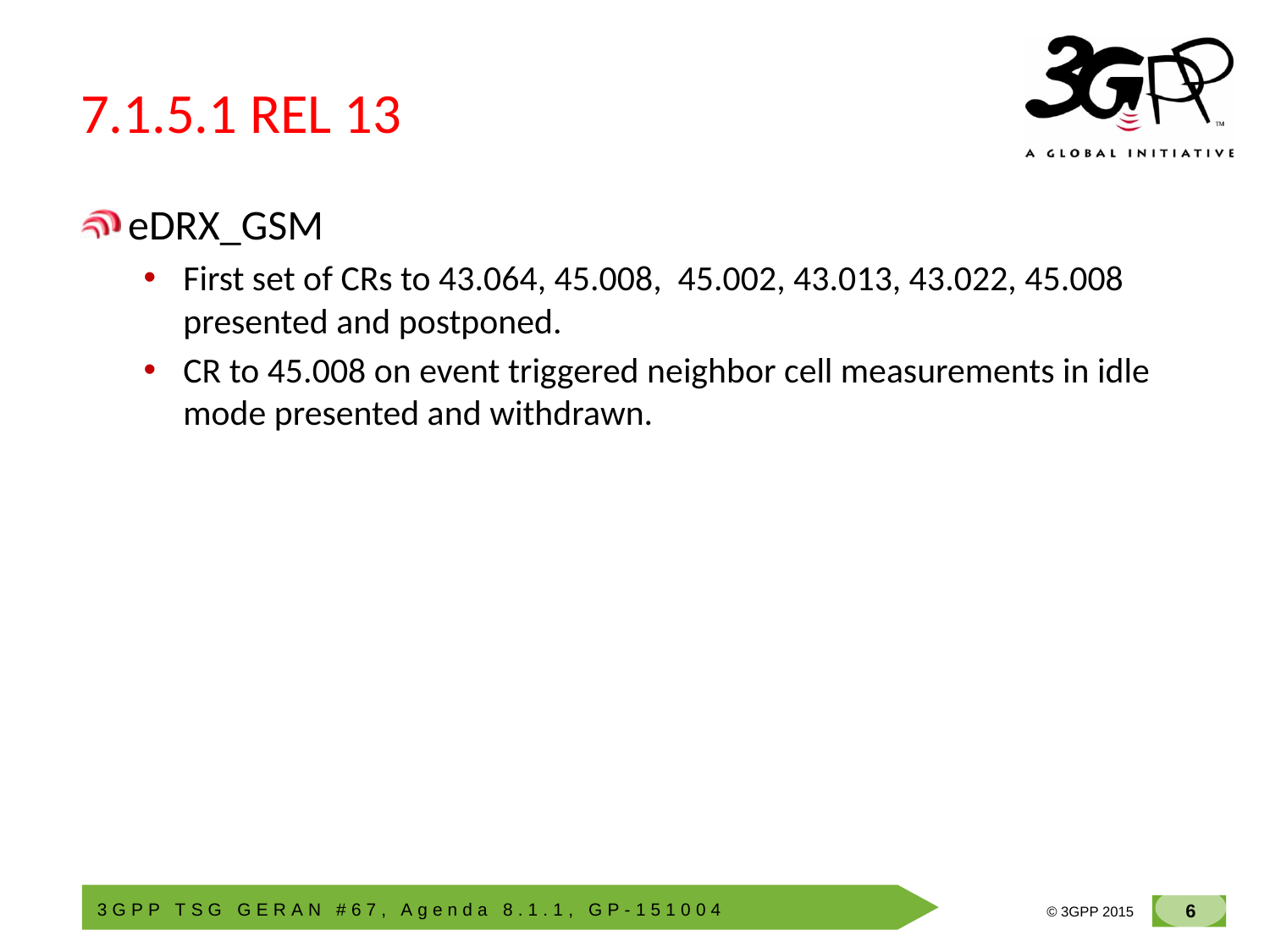

# 7.1.5.1 REL 13
eDRX_GSM
First set of CRs to 43.064, 45.008,  45.002, 43.013, 43.022, 45.008 presented and postponed.
CR to 45.008 on event triggered neighbor cell measurements in idle mode presented and withdrawn.